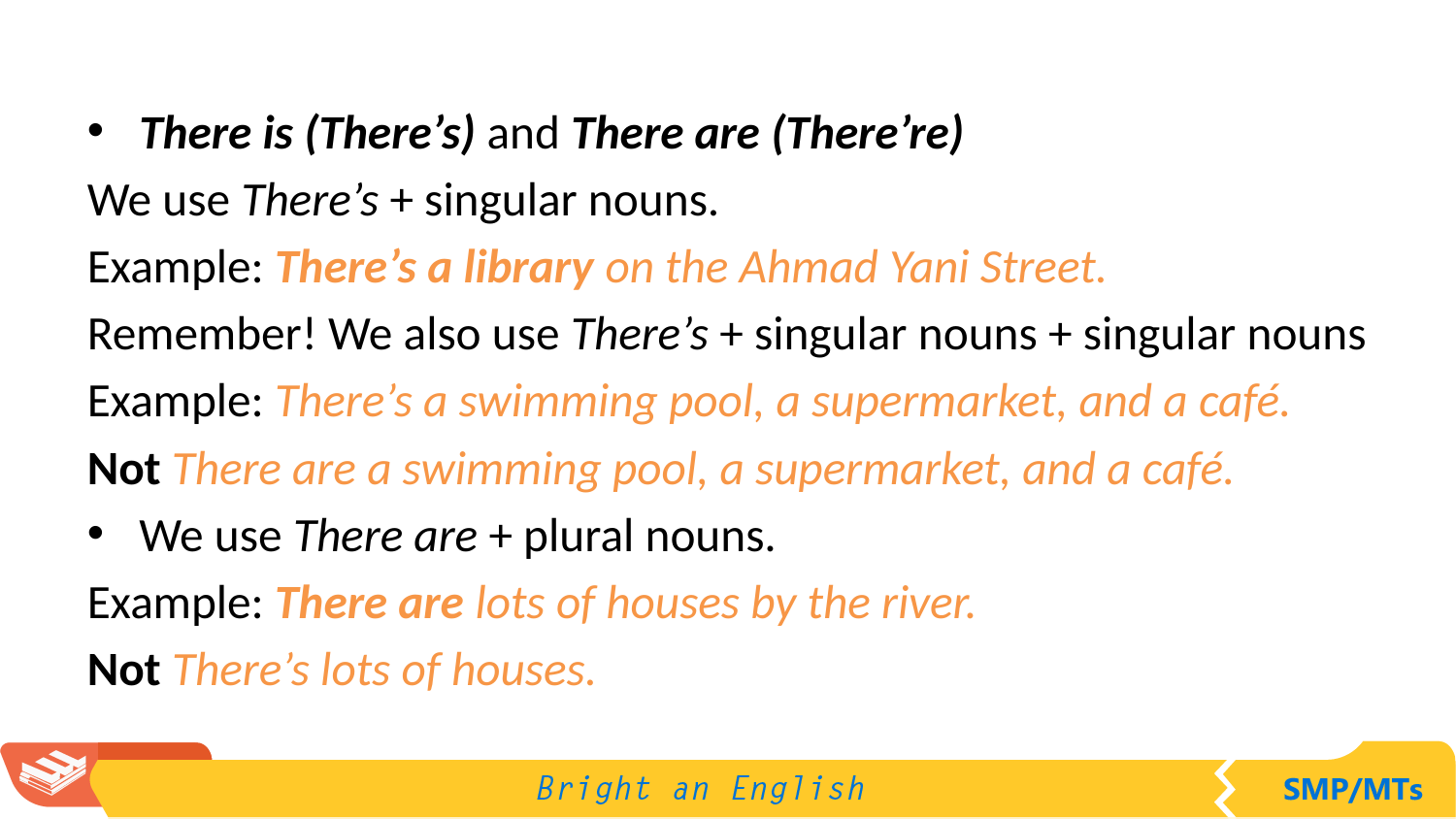

There is (There’s) and There are (There’re)
We use There’s + singular nouns.
Example: There’s a library on the Ahmad Yani Street.
Remember! We also use There’s + singular nouns + singular nouns
Example: There’s a swimming pool, a supermarket, and a café.
Not There are a swimming pool, a supermarket, and a café.
We use There are + plural nouns.
Example: There are lots of houses by the river.
Not There’s lots of houses.